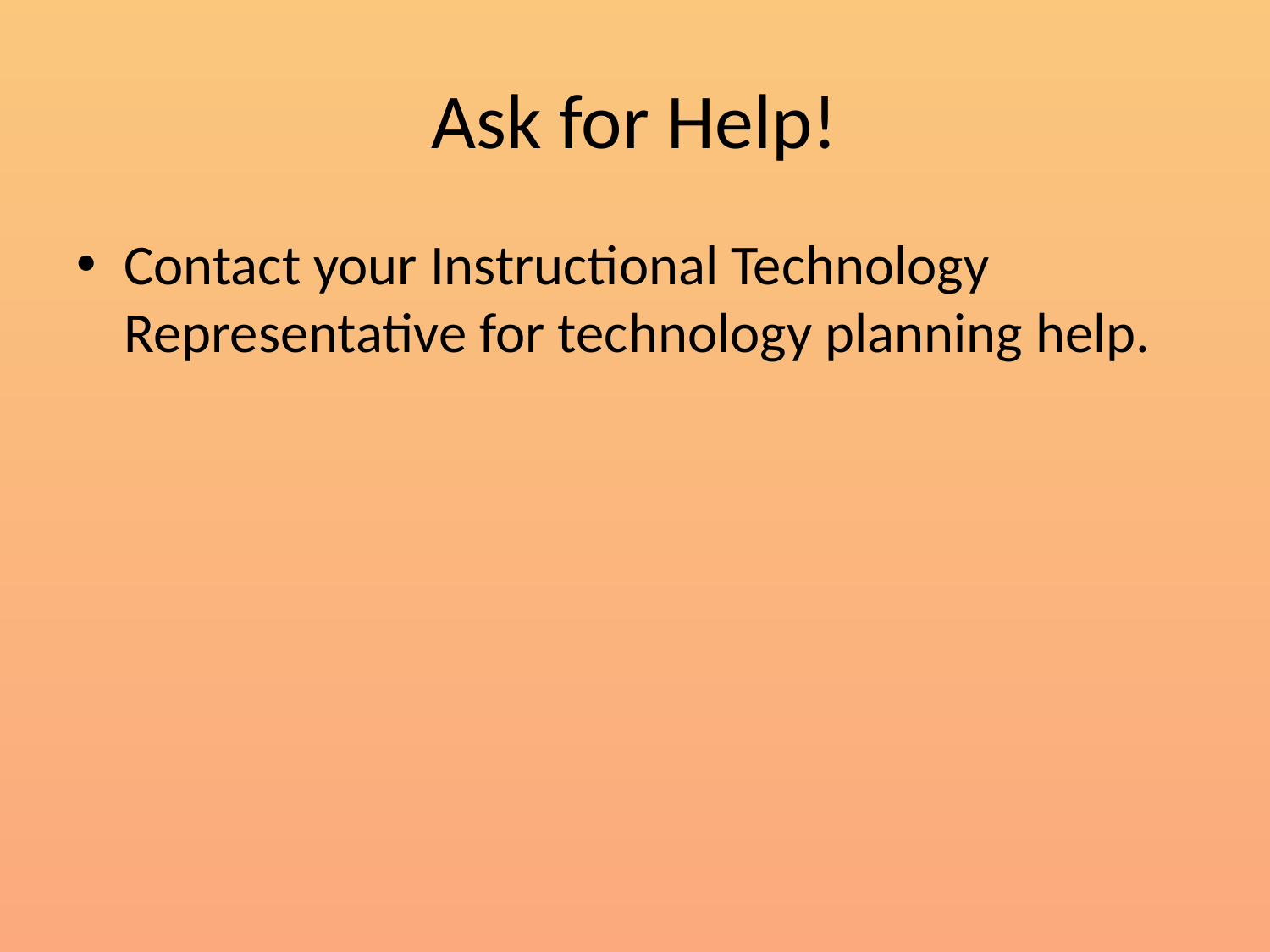

# Ask for Help!
Contact your Instructional Technology Representative for technology planning help.